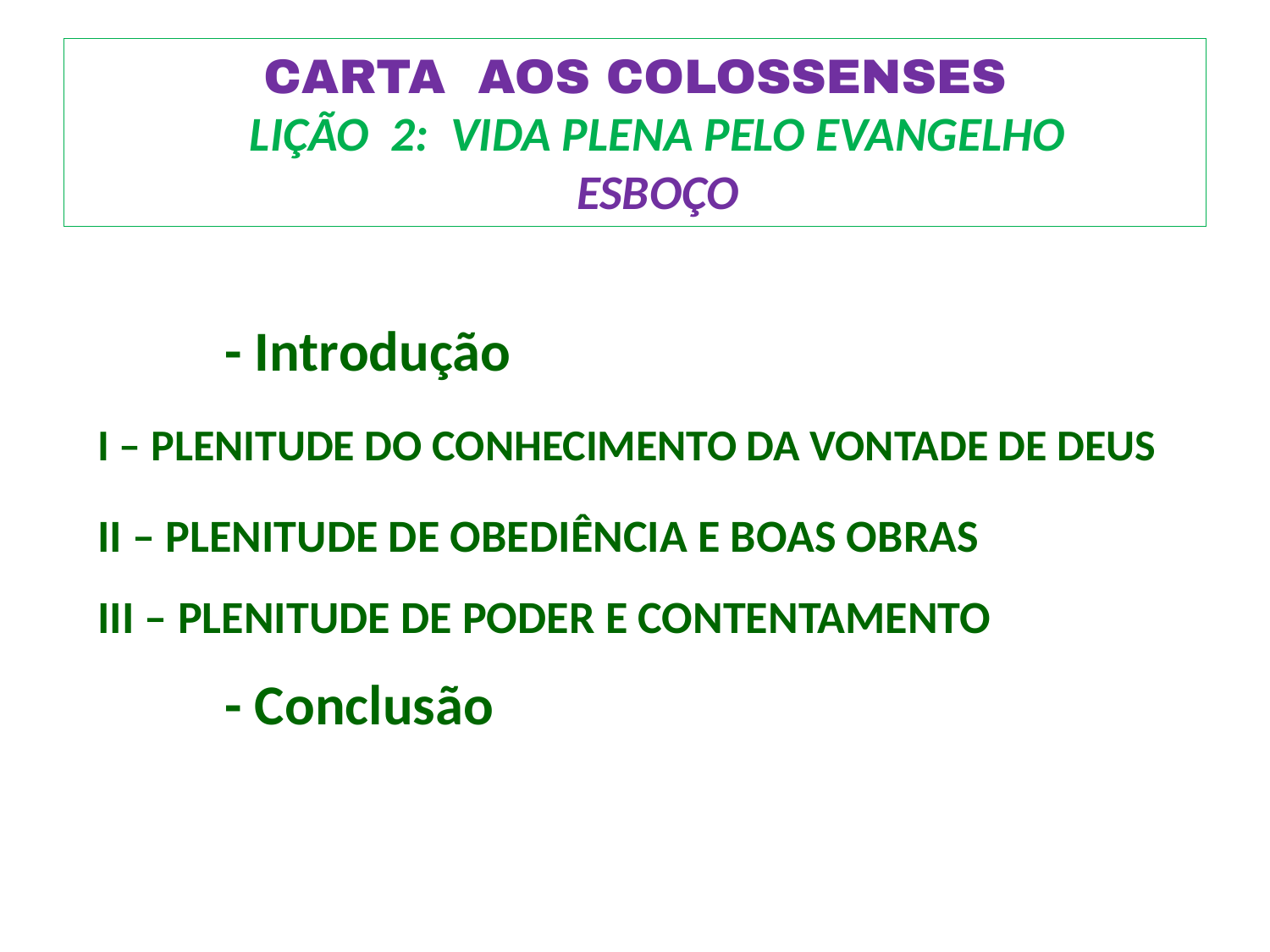

# CARTA  AOS COLOSSENSES LIÇÃO  2:  VIDA PLENA PELO EVANGELHO ESBOÇO

	- Introdução

I – PLENITUDE DO CONHECIMENTO DA VONTADE DE DEUS

II – PLENITUDE DE OBEDIÊNCIA E BOAS OBRAS

III – PLENITUDE DE PODER E CONTENTAMENTO

	- Conclusão